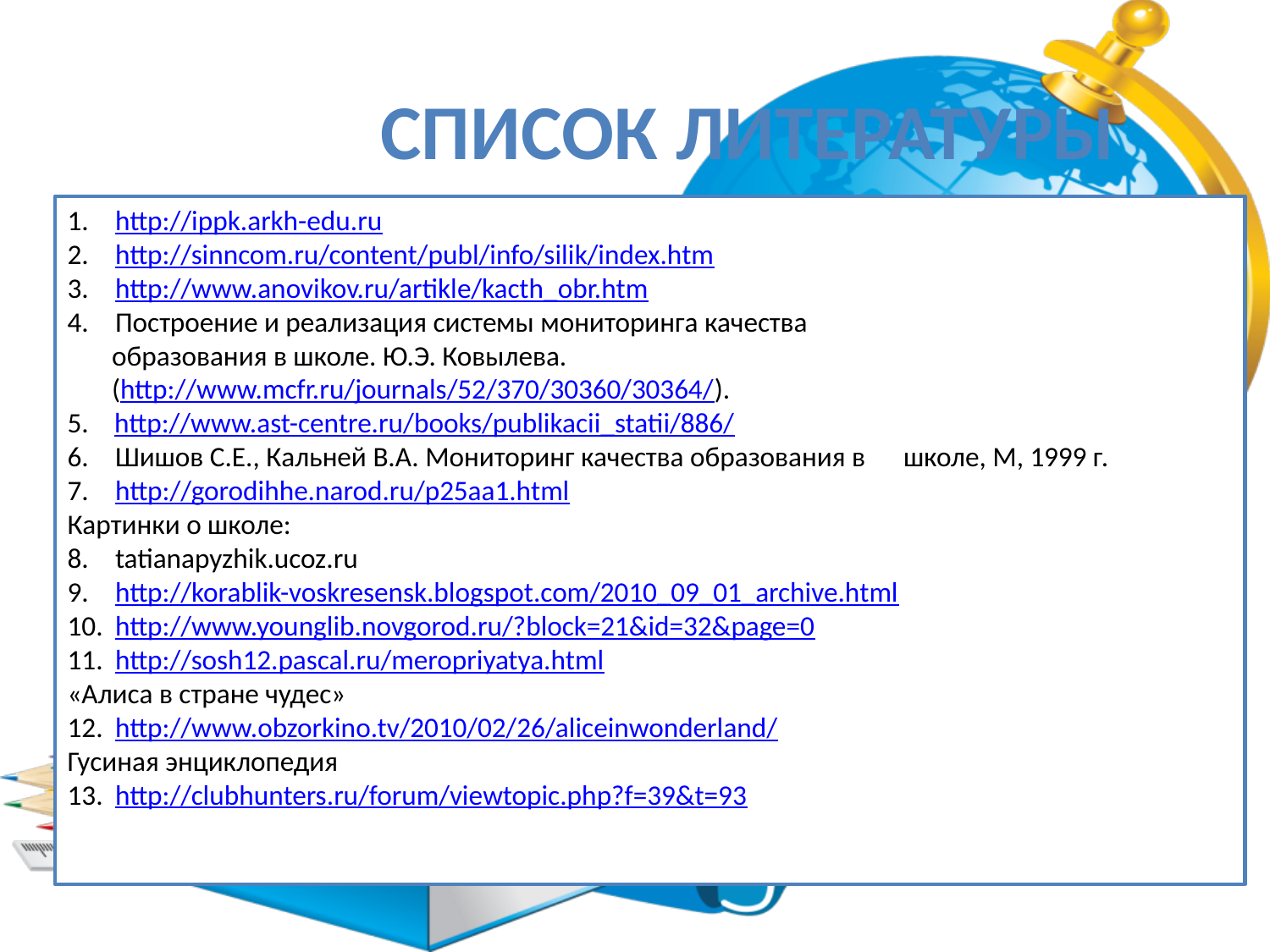

Список литературы
http://ippk.arkh-edu.ru
http://sinncom.ru/content/publ/info/silik/index.htm
http://www.anovikov.ru/artikle/kacth_obr.htm
Построение и реализация системы мониторинга качества
       образования в школе. Ю.Э. Ковылева.
       (http://www.mcfr.ru/journals/52/370/30360/30364/).
5.    http://www.ast-centre.ru/books/publikacii_statii/886/
Шишов С.Е., Кальней В.А. Мониторинг качества образования в      школе, М, 1999 г.
http://gorodihhe.narod.ru/p25aa1.html
Картинки о школе:
tatianapyzhik.ucoz.ru
http://korablik-voskresensk.blogspot.com/2010_09_01_archive.html
http://www.younglib.novgorod.ru/?block=21&id=32&page=0
http://sosh12.pascal.ru/meropriyatya.html
«Алиса в стране чудес»
http://www.obzorkino.tv/2010/02/26/aliceinwonderland/
Гусиная энциклопедия
http://clubhunters.ru/forum/viewtopic.php?f=39&t=93